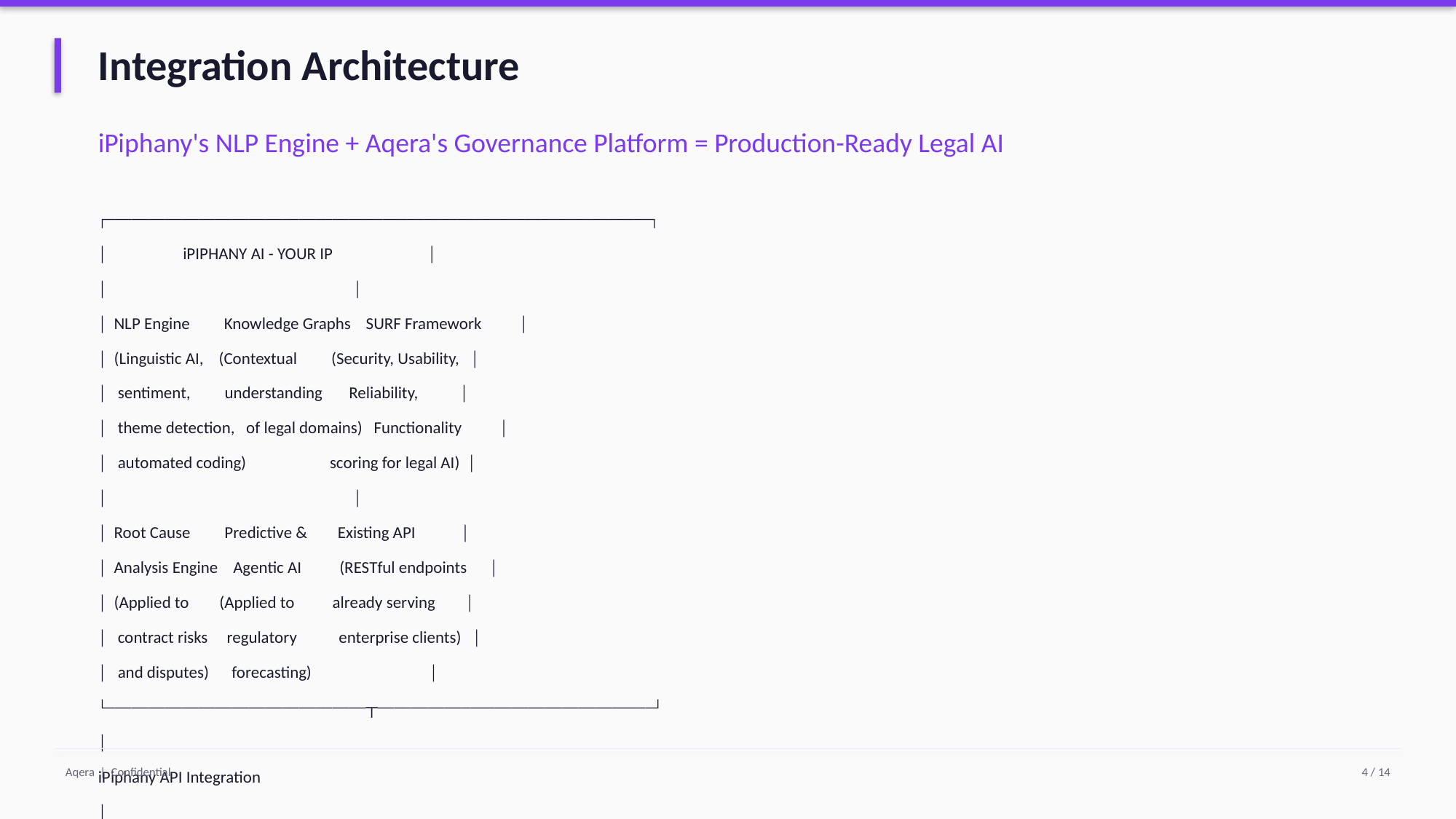

Integration Architecture

iPiphany's NLP Engine + Aqera's Governance Platform = Production-Ready Legal AI
┌─────────────────────────────────────────────────────────────────┐
│                    iPIPHANY AI - YOUR IP                         │
│                                                                 │
│  NLP Engine         Knowledge Graphs    SURF Framework          │
│  (Linguistic AI,    (Contextual         (Security, Usability,   │
│   sentiment,         understanding       Reliability,           │
│   theme detection,   of legal domains)   Functionality          │
│   automated coding)                      scoring for legal AI)  │
│                                                                 │
│  Root Cause         Predictive &        Existing API            │
│  Analysis Engine    Agentic AI          (RESTful endpoints      │
│  (Applied to        (Applied to          already serving        │
│   contract risks     regulatory           enterprise clients)   │
│   and disputes)      forecasting)                               │
└───────────────────────────────┬─────────────────────────────────┘
│
iPiphany API Integration
│
▼
┌─────────────────────────────────────────────────────────────────┐
│                      ARQERA PLATFORM                            │
│                                                                 │
│  ┌─────────────┐ ┌──────────────┐ ┌──────────────────────────┐ │
│  │ Governance   │ │ Legal        │ │ Evidence Chain            │ │
│  │ Engine       │ │ Compliance   │ │ (Audit trail for every   │ │
│  │ (Policy      │ │ (SRA, Legal  │ │  contract analysis,      │ │
│  │  enforcement │ │  Services    │ │  clause extraction, and  │ │
│  │  for legal   │ │  Act, GDPR,  │ │  risk determination -    │ │
│  │  AI actions) │ │  privilege)  │ │  legally defensible)     │ │
│  └─────────────┘ └──────────────┘ └──────────────────────────┘ │
│  ┌─────────────┐ ┌──────────────┐ ┌──────────────────────────┐ │
│  │ AI Routing   │ │ Human-in-    │ │ Analytics &              │ │
│  │ (iPiphany    │ │ the-Loop     │ │ Reporting                │ │
│  │  models for  │ │ (Senior      │ │ (Contract volume,        │ │
│  │  text; best  │ │  lawyer      │ │  risk scores, accuracy,  │ │
│  │  model for   │ │  approvals   │ │  compliance metrics)     │ │
│  │  other tasks)│ │  on high-    │ │                          │ │
│  │              │ │  risk flags) │ │                          │ │
│  └─────────────┘ └──────────────┘ └──────────────────────────┘ │
└───────────────────────────────┬─────────────────────────────────┘
│
▼
┌─────────────────────────────────────────────────────────────────┐
│              iPIPHANY'S LEGAL AI CUSTOMERS                      │
│                                                                 │
│  Banking Legal      Insurance Legal     Utilities Legal         │
│  (Barclays, JP      (Hastings Direct    (Regulatory compliance  │
│   Morgan - contract  - claims document   monitoring, licence    │
│   analysis, KYC      processing, policy  obligations, energy    │
│   compliance)        clause review)      regulation analysis)   │
│                                                                 │
│  Law Firms          Corporate Legal      Regulatory Bodies      │
│  (Due diligence,    (Contract lifecycle  (Compliance monitoring,│
│   case research,     management, risk    change impact          │
│   document review)   assessment)         analysis)              │
└─────────────────────────────────────────────────────────────────┘
iPiphany focuses on extending its NLP engine into legal document analysis. Aqera handles making it production-ready, compliant with legal industry regulations, governed, and scalable for enterprise legal departments.

Aqera  |  Confidential
4 / 14